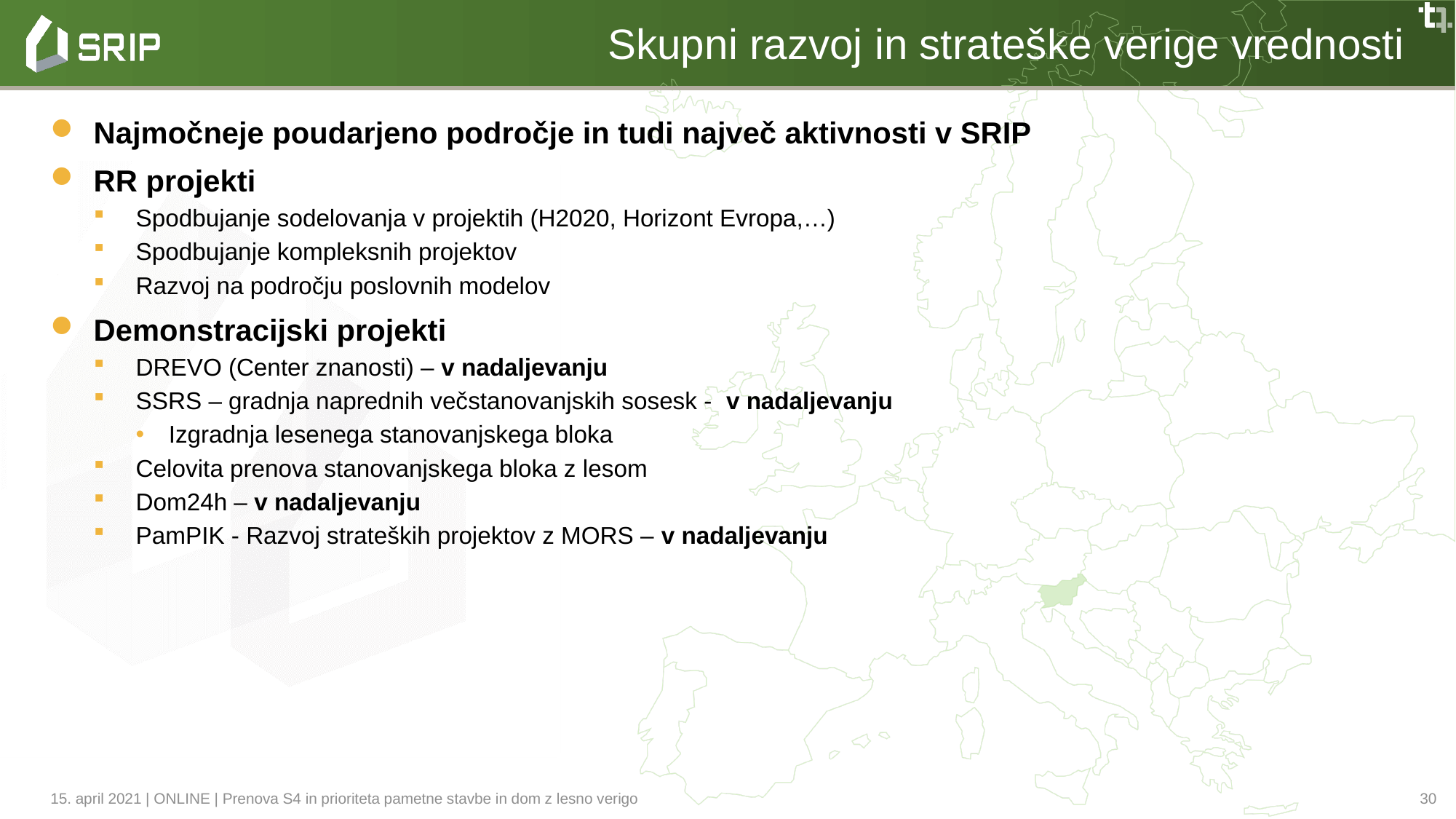

Skupni razvoj in strateške verige vrednosti
Najmočneje poudarjeno področje in tudi največ aktivnosti v SRIP
RR projekti
Spodbujanje sodelovanja v projektih (H2020, Horizont Evropa,…)
Spodbujanje kompleksnih projektov
Razvoj na področju poslovnih modelov
Demonstracijski projekti
DREVO (Center znanosti) – v nadaljevanju
SSRS – gradnja naprednih večstanovanjskih sosesk -  v nadaljevanju
Izgradnja lesenega stanovanjskega bloka
Celovita prenova stanovanjskega bloka z lesom
Dom24h – v nadaljevanju
PamPIK - Razvoj strateških projektov z MORS – v nadaljevanju
30
15. april 2021 | ONLINE | Prenova S4 in prioriteta pametne stavbe in dom z lesno verigo